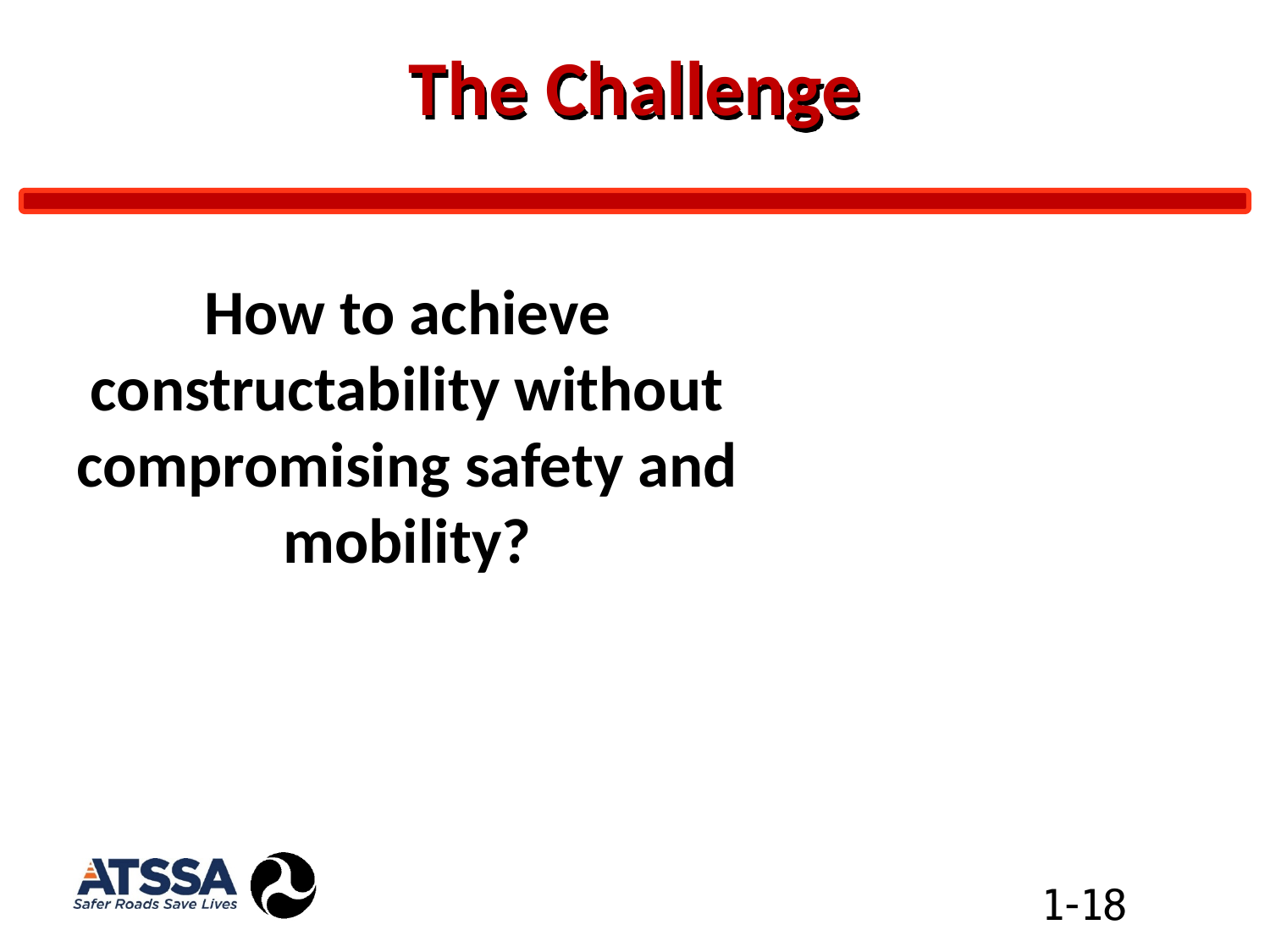

# The Challenge
How to achieve constructability without compromising safety and mobility?